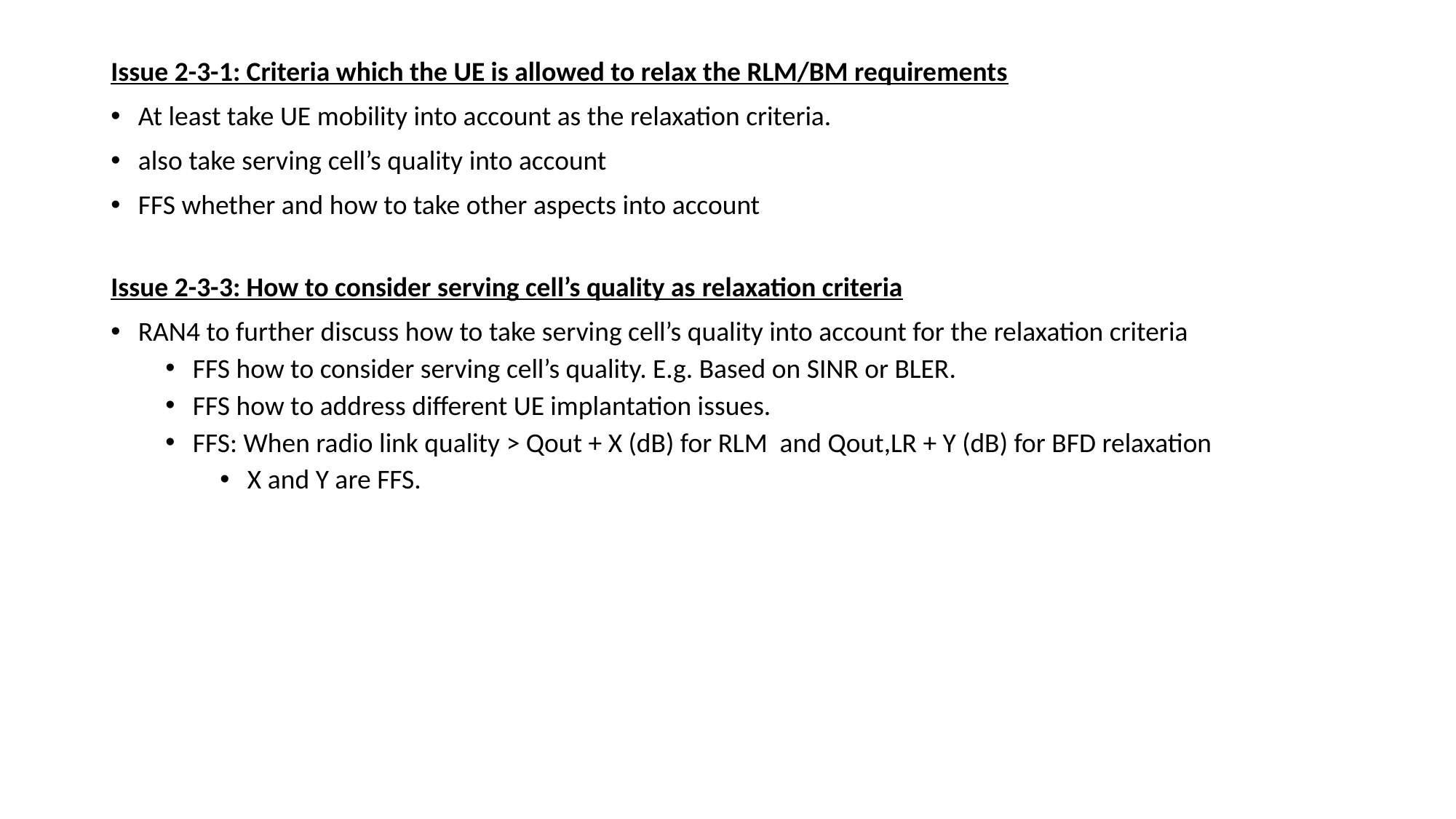

Issue 2-3-1: Criteria which the UE is allowed to relax the RLM/BM requirements
At least take UE mobility into account as the relaxation criteria.
also take serving cell’s quality into account
FFS whether and how to take other aspects into account

Issue 2-3-3: How to consider serving cell’s quality as relaxation criteria
RAN4 to further discuss how to take serving cell’s quality into account for the relaxation criteria
FFS how to consider serving cell’s quality. E.g. Based on SINR or BLER.
FFS how to address different UE implantation issues.
FFS: When radio link quality > Qout + X (dB) for RLM  and Qout,LR + Y (dB) for BFD relaxation
X and Y are FFS.